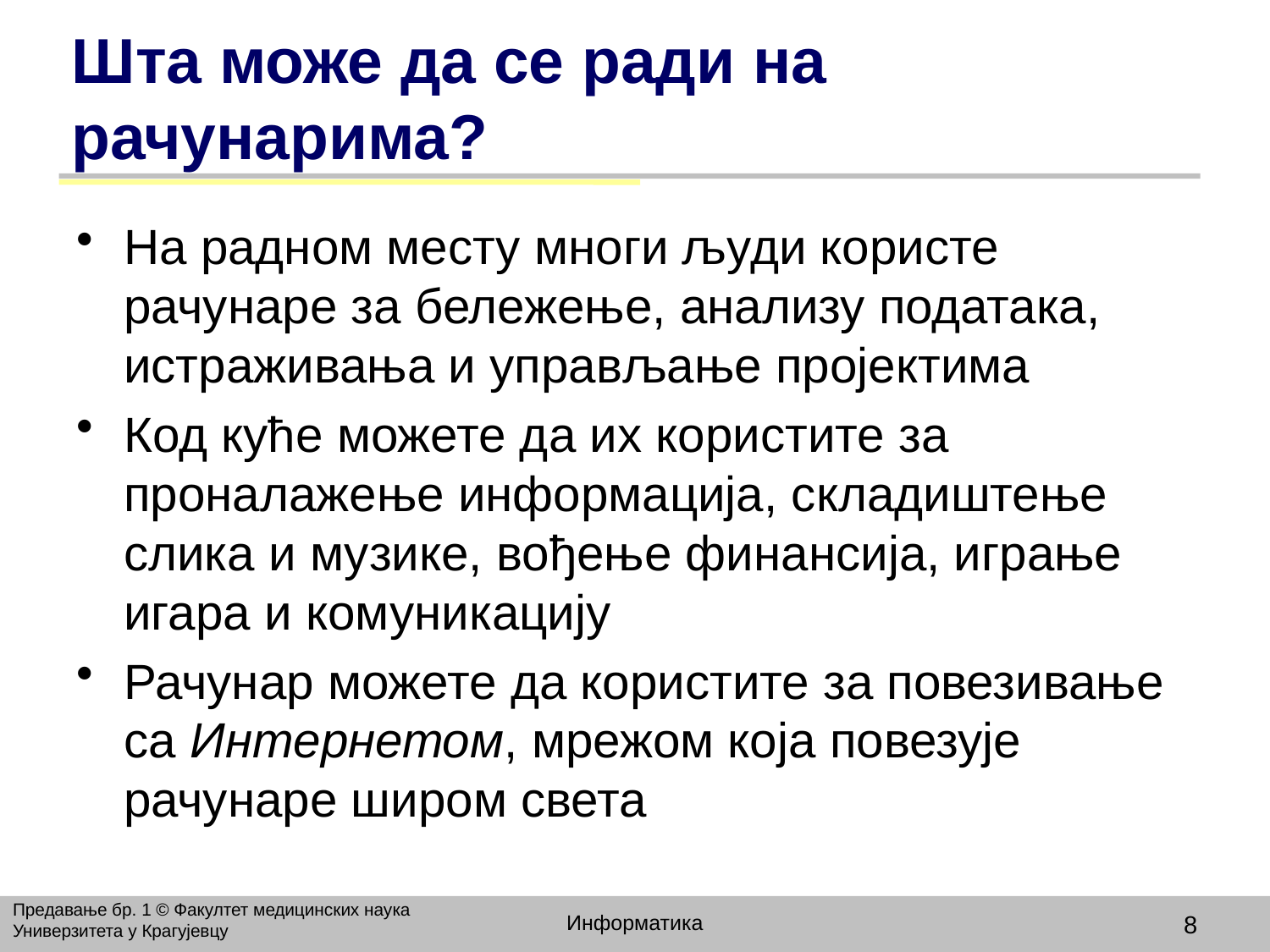

# Шта може да се ради на рачунарима?
На радном месту многи људи користе рачунаре за бележење, анализу података, истраживања и управљање пројектима
Код куће можете да их користите за проналажење информација, складиштење слика и музике, вођење финансија, играње игара и комуникацију
Рачунар можете да користите за повезивање са Интернетом, мрежом која повезује рачунаре широм света
Предавање бр. 1 © Факултет медицинских наука Универзитета у Крагујевцу
Информатика
8